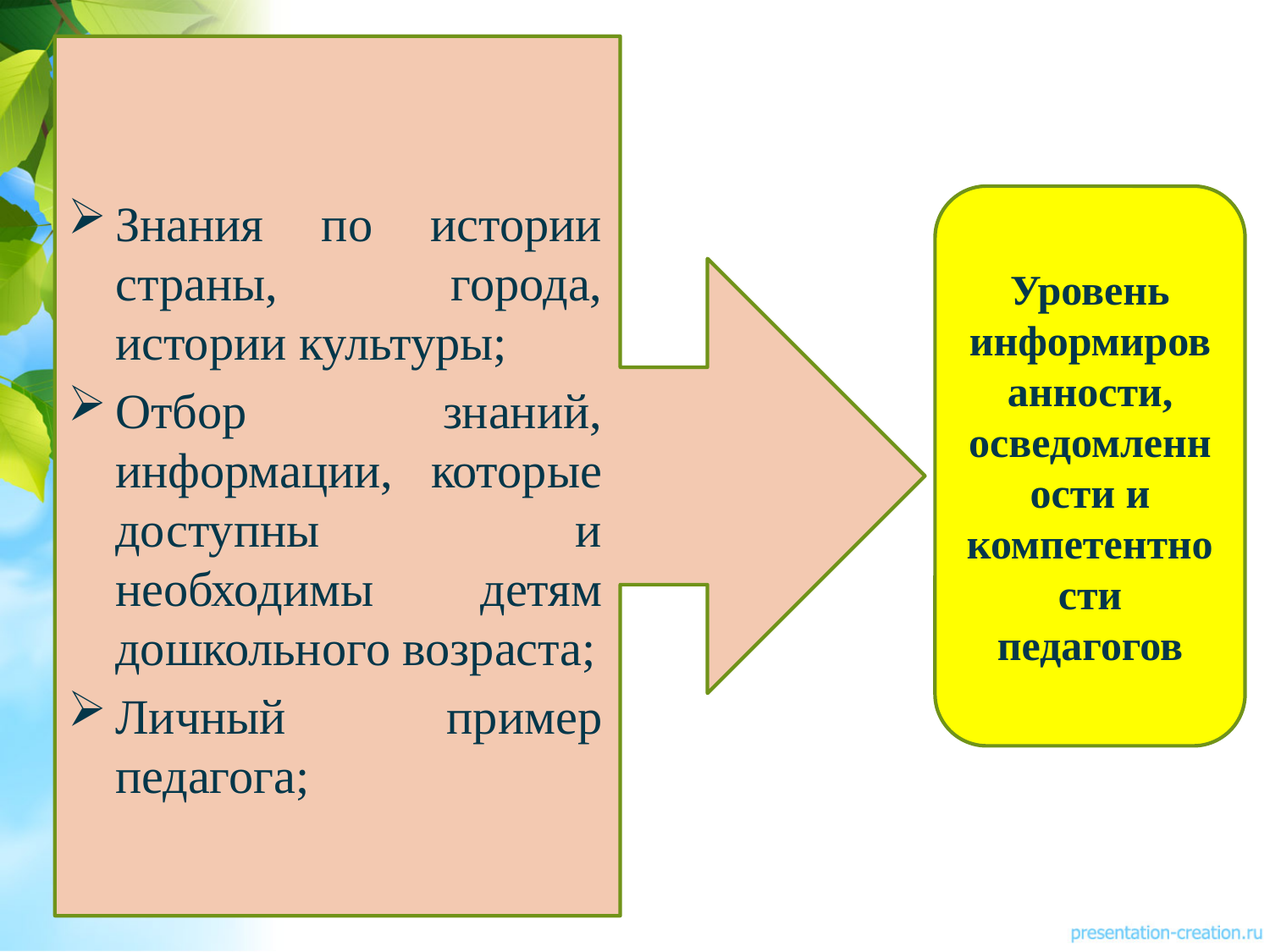

Знания по истории страны, города, истории культуры;
Отбор знаний, информации, которые доступны и необходимы детям дошкольного возраста;
Личный пример педагога;
Уровень информированности, осведомленности и компетентности педагогов